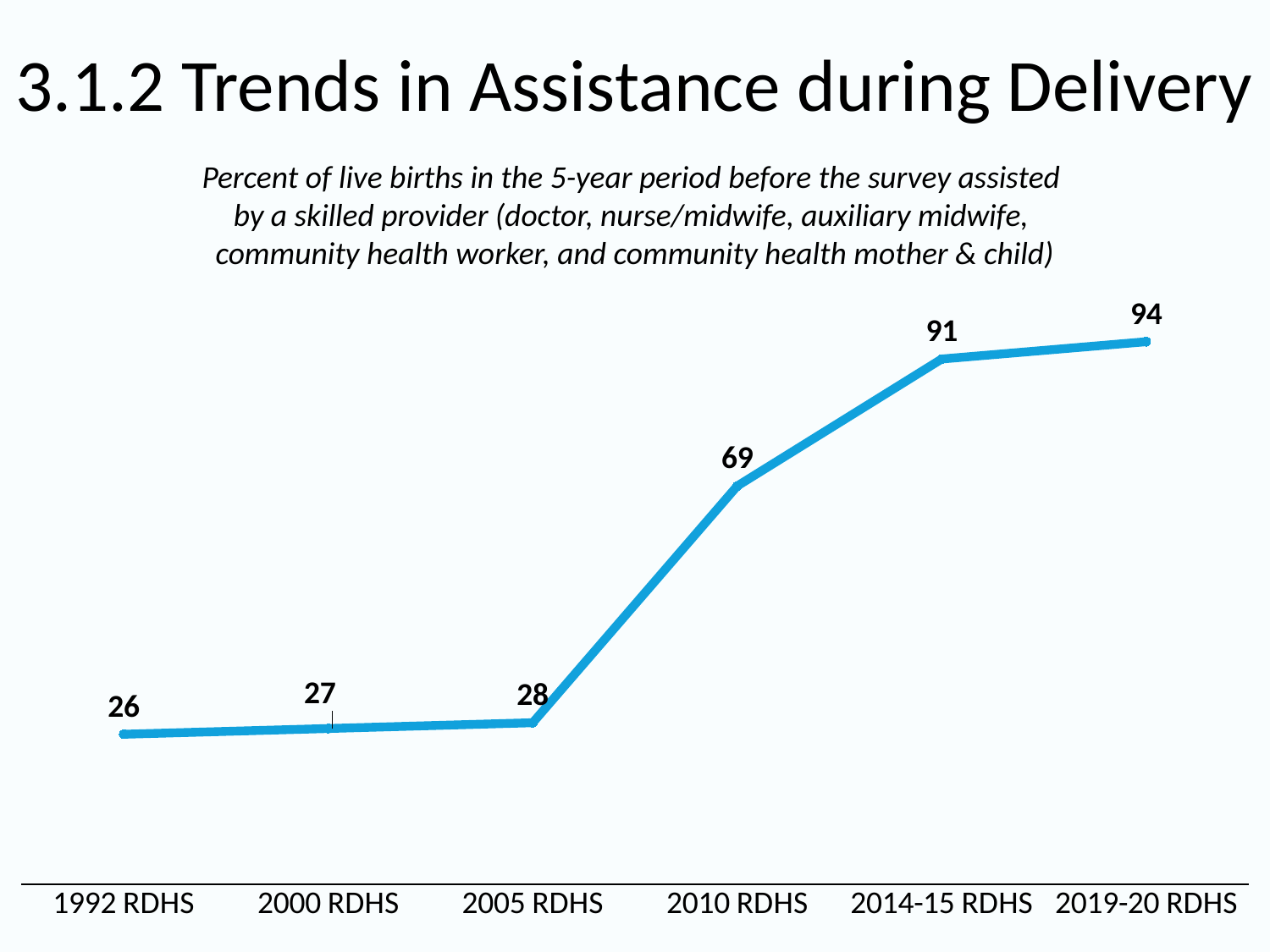

# 3.1.2 Trends in Assistance during Delivery
Percent of live births in the 5-year period before the survey assisted
by a skilled provider (doctor, nurse/midwife, auxiliary midwife,
community health worker, and community health mother & child)

### Chart

| Category | SBA |
|---|---|
| 1992 RDHS | 26.0 |
| 2000 RDHS | 27.0 |
| 2005 RDHS | 28.0 |
| 2010 RDHS | 69.0 |
| 2014-15 RDHS | 91.0 |
| 2019-20 RDHS | 94.0 |